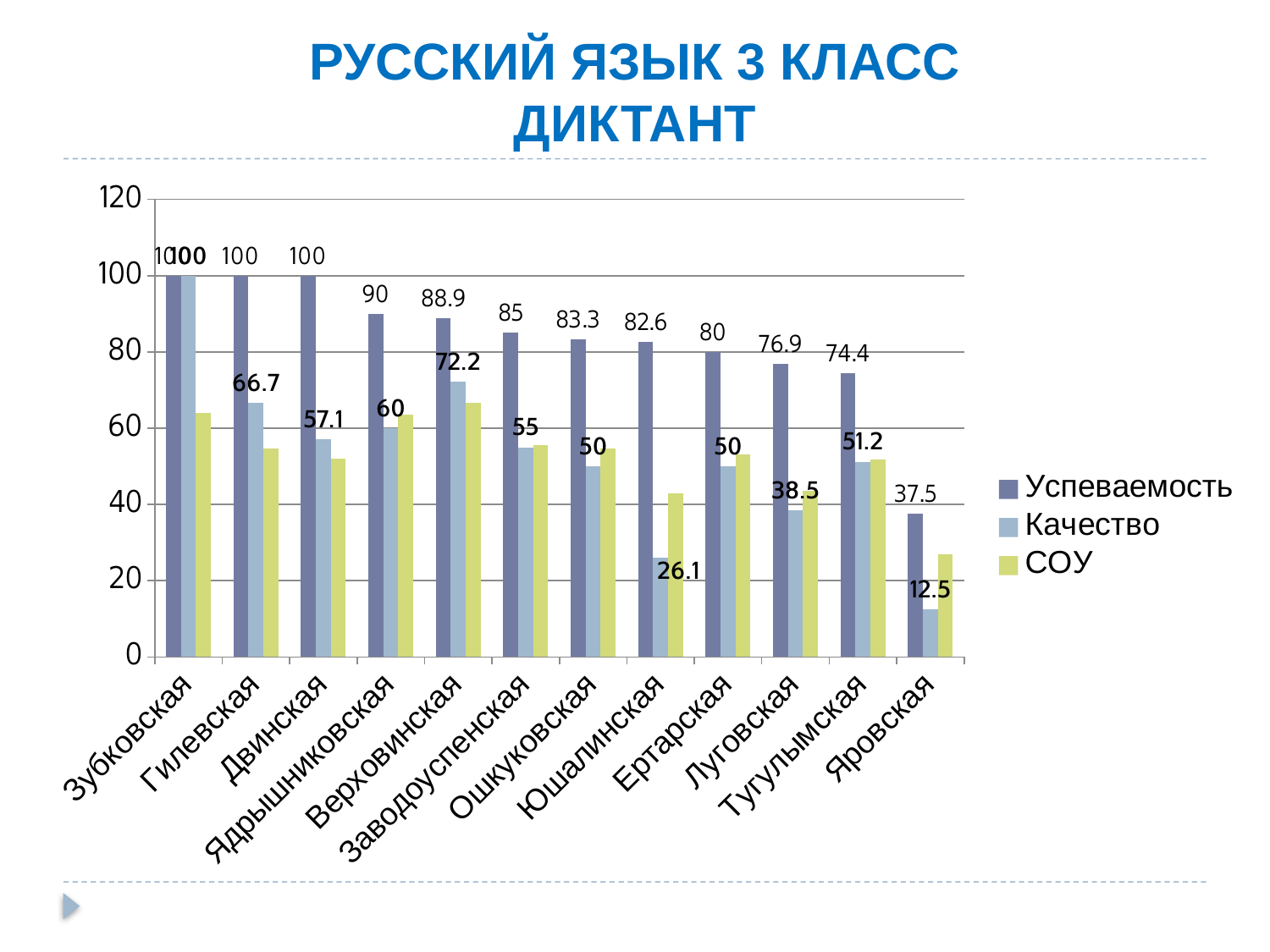

# РУССКИЙ ЯЗЫК 3 КЛАСС ДИКТАНТ

### Chart

| Category | Успеваемость | Качество | СОУ |
|---|---|---|---|
| Зубковская | 100.0 | 100.0 | 64.0 |
| Гилевская | 100.0 | 66.7 | 54.7 |
| Двинская | 100.0 | 57.1 | 52.0 |
| Ядрышниковская | 90.0 | 60.0 | 63.6 |
| Верховинская | 88.9 | 72.2 | 66.7 |
| Заводоуспенская | 85.0 | 55.0 | 55.6 |
| Ошкуковская | 83.3 | 50.0 | 54.7 |
| Юшалинская | 82.6 | 26.1 | 43.0 |
| Ертарская | 80.0 | 50.0 | 53.2 |
| Луговская | 76.9 | 38.5 | 43.5 |
| Тугулымская | 74.4 | 51.2 | 51.9 |
| Яровская | 37.5 | 12.5 | 27.0 |